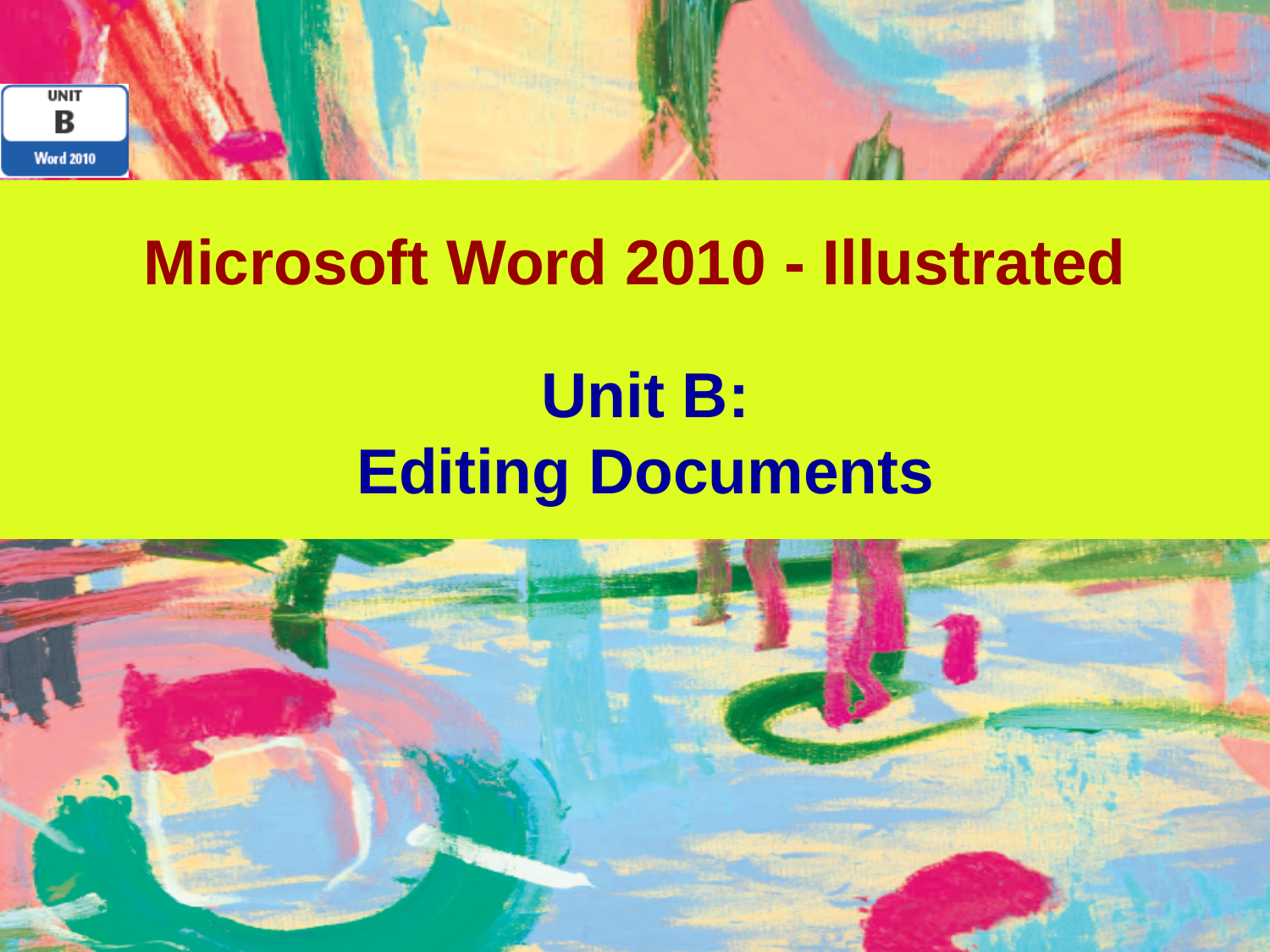

# Microsoft Word 2010 - Illustrated
Unit B:
Editing Documents